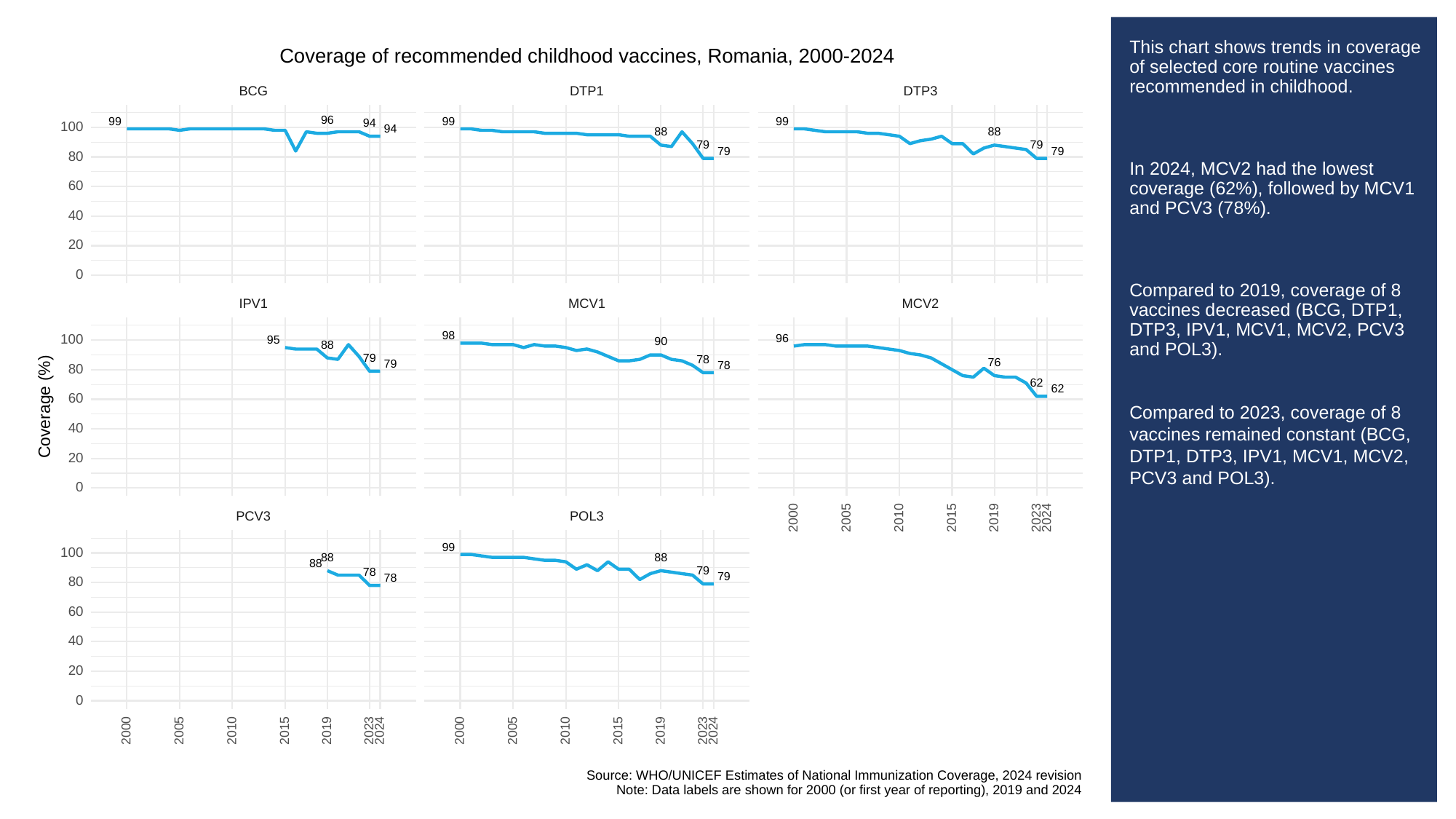

# This chart shows trends in coverage of selected core routine vaccines recommended in childhood.

In 2024, MCV2 had the lowest coverage (62%), followed by MCV1 and PCV3 (78%).

Compared to 2019, coverage of 8 vaccines decreased (BCG, DTP1, DTP3, IPV1, MCV1, MCV2, PCV3 and POL3).

Compared to 2023, coverage of 8 vaccines remained constant (BCG, DTP1, DTP3, IPV1, MCV1, MCV2, PCV3 and POL3).

Coverage of recommended childhood vaccines, Romania, 2000-2024
BCG
DTP3
DTP1

96
99
99
99
94
100
94

88
88

79
79

79
79
80

60

40

20

0

MCV1
MCV2
IPV1

98
96
100
95
90

88

79

78
76
79
78
80

62

62
60
Coverage (%)

40

20

0

POL3
PCV3
2023
2000
2005
2010
2015
2019
2024

99
100

88
88

88
79

78

79
78
80

60

40

20

0

2023
2023
2000
2005
2010
2015
2019
2024
2000
2005
2010
2015
2019
2024
Source: WHO/UNICEF Estimates of National Immunization Coverage, 2024 revision
Note: Data labels are shown for 2000 (or first year of reporting), 2019 and 2024